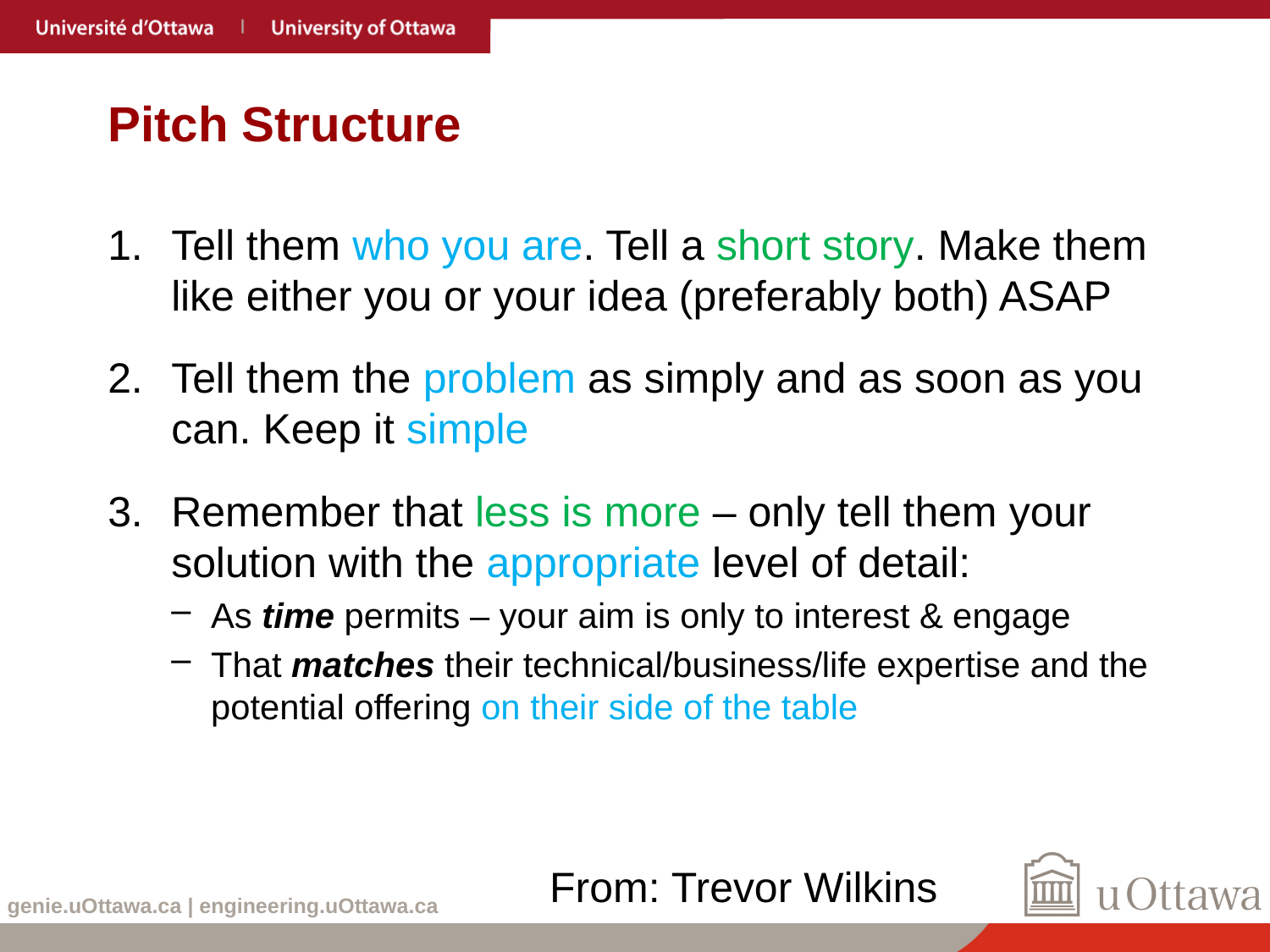

# Pitch Structure
Tell them who you are. Tell a short story. Make them like either you or your idea (preferably both) ASAP
Tell them the problem as simply and as soon as you can. Keep it simple
Remember that less is more – only tell them your solution with the appropriate level of detail:
As time permits – your aim is only to interest & engage
That matches their technical/business/life expertise and the potential offering on their side of the table

From: Trevor Wilkins